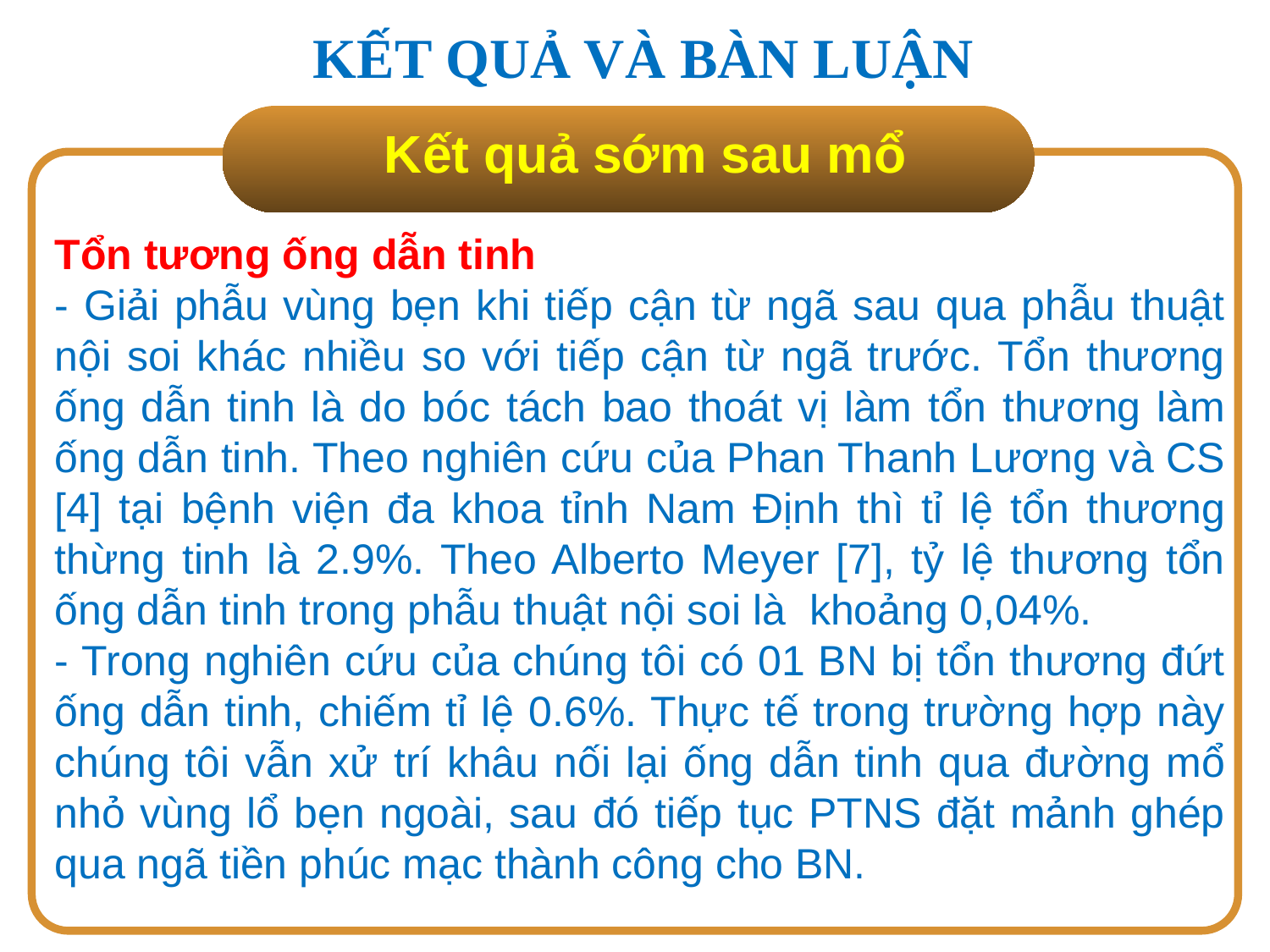

KẾT QUẢ VÀ BÀN LUẬN

Tổn tương ống dẫn tinh
- Giải phẫu vùng bẹn khi tiếp cận từ ngã sau qua phẫu thuật nội soi khác nhiều so với tiếp cận từ ngã trước. Tổn thương ống dẫn tinh là do bóc tách bao thoát vị làm tổn thương làm ống dẫn tinh. Theo nghiên cứu của Phan Thanh Lương và CS [4] tại bệnh viện đa khoa tỉnh Nam Định thì tỉ lệ tổn thương thừng tinh là 2.9%. Theo Alberto Meyer [7], tỷ lệ thương tổn ống dẫn tinh trong phẫu thuật nội soi là  khoảng 0,04%.
- Trong nghiên cứu của chúng tôi có 01 BN bị tổn thương đứt ống dẫn tinh, chiếm tỉ lệ 0.6%. Thực tế trong trường hợp này chúng tôi vẫn xử trí khâu nối lại ống dẫn tinh qua đường mổ nhỏ vùng lổ bẹn ngoài, sau đó tiếp tục PTNS đặt mảnh ghép qua ngã tiền phúc mạc thành công cho BN.
Kết quả sớm sau mổ